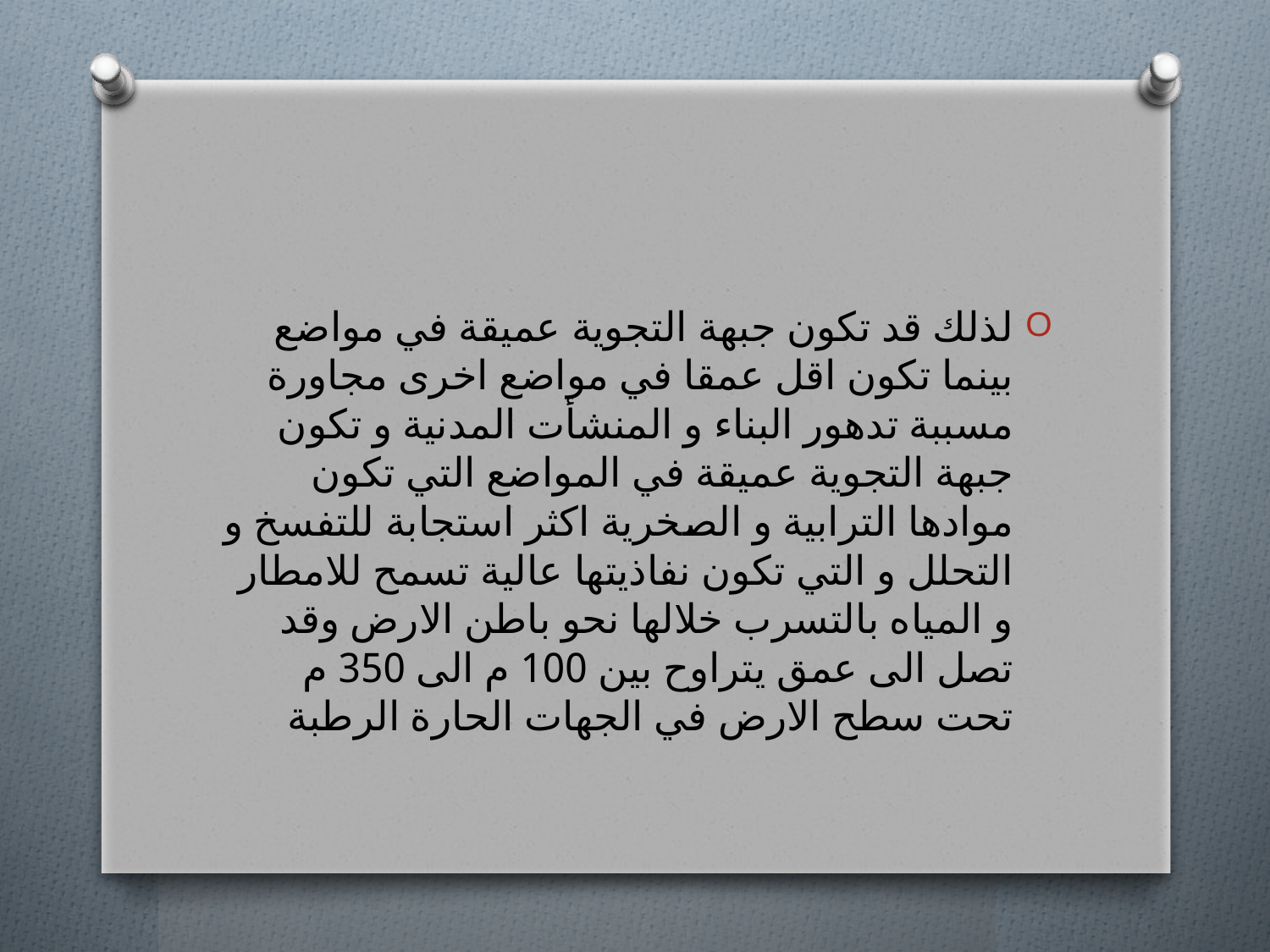

لذلك قد تكون جبهة التجوية عميقة في مواضع بينما تكون اقل عمقا في مواضع اخرى مجاورة مسببة تدهور البناء و المنشأت المدنية و تكون جبهة التجوية عميقة في المواضع التي تكون موادها الترابية و الصخرية اكثر استجابة للتفسخ و التحلل و التي تكون نفاذيتها عالية تسمح للامطار و المياه بالتسرب خلالها نحو باطن الارض وقد تصل الى عمق يتراوح بين 100 م الى 350 م تحت سطح الارض في الجهات الحارة الرطبة